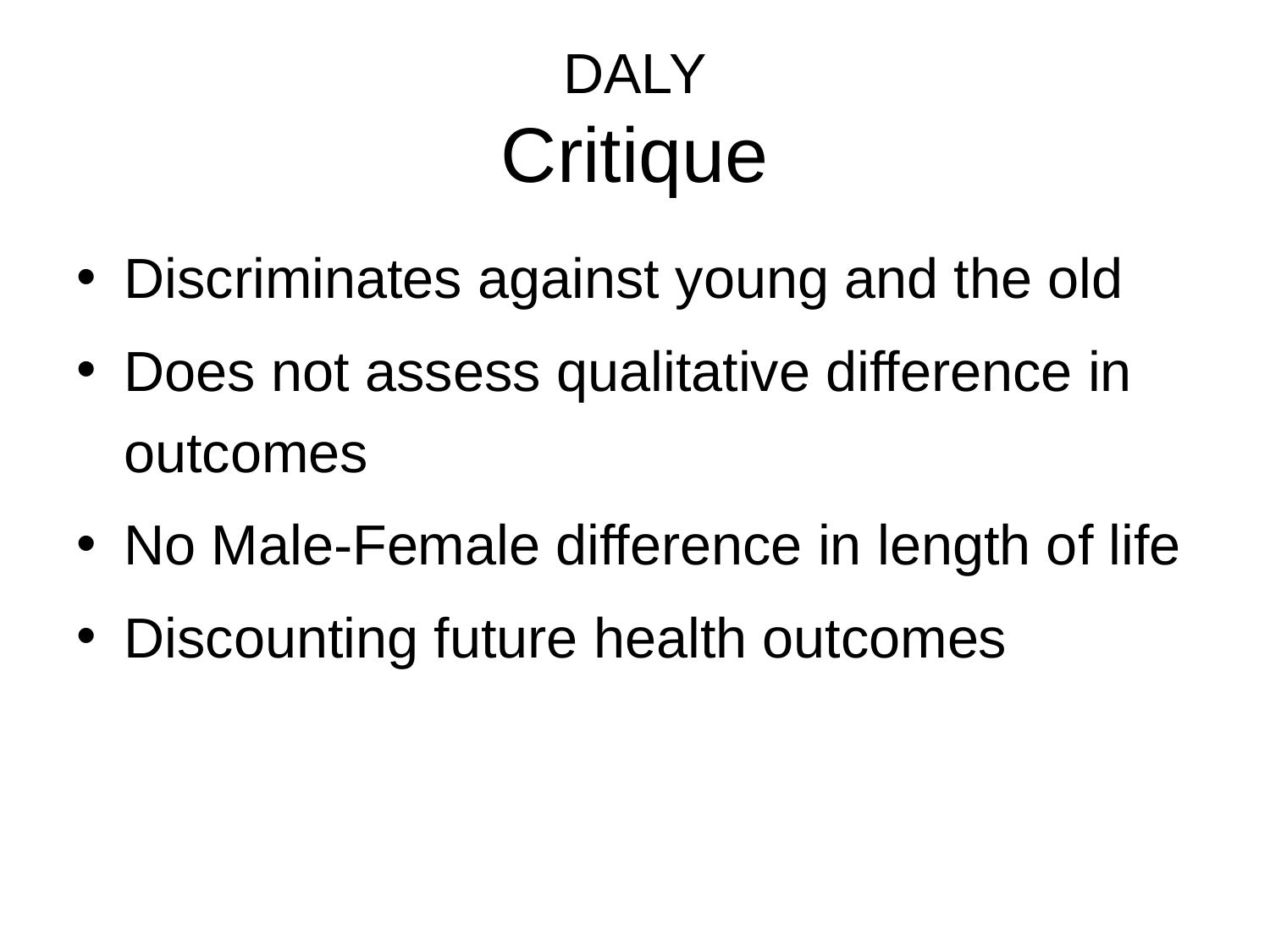

# DALY Critique
Discriminates against young and the old
Does not assess qualitative difference in outcomes
No Male-Female difference in length of life
Discounting future health outcomes